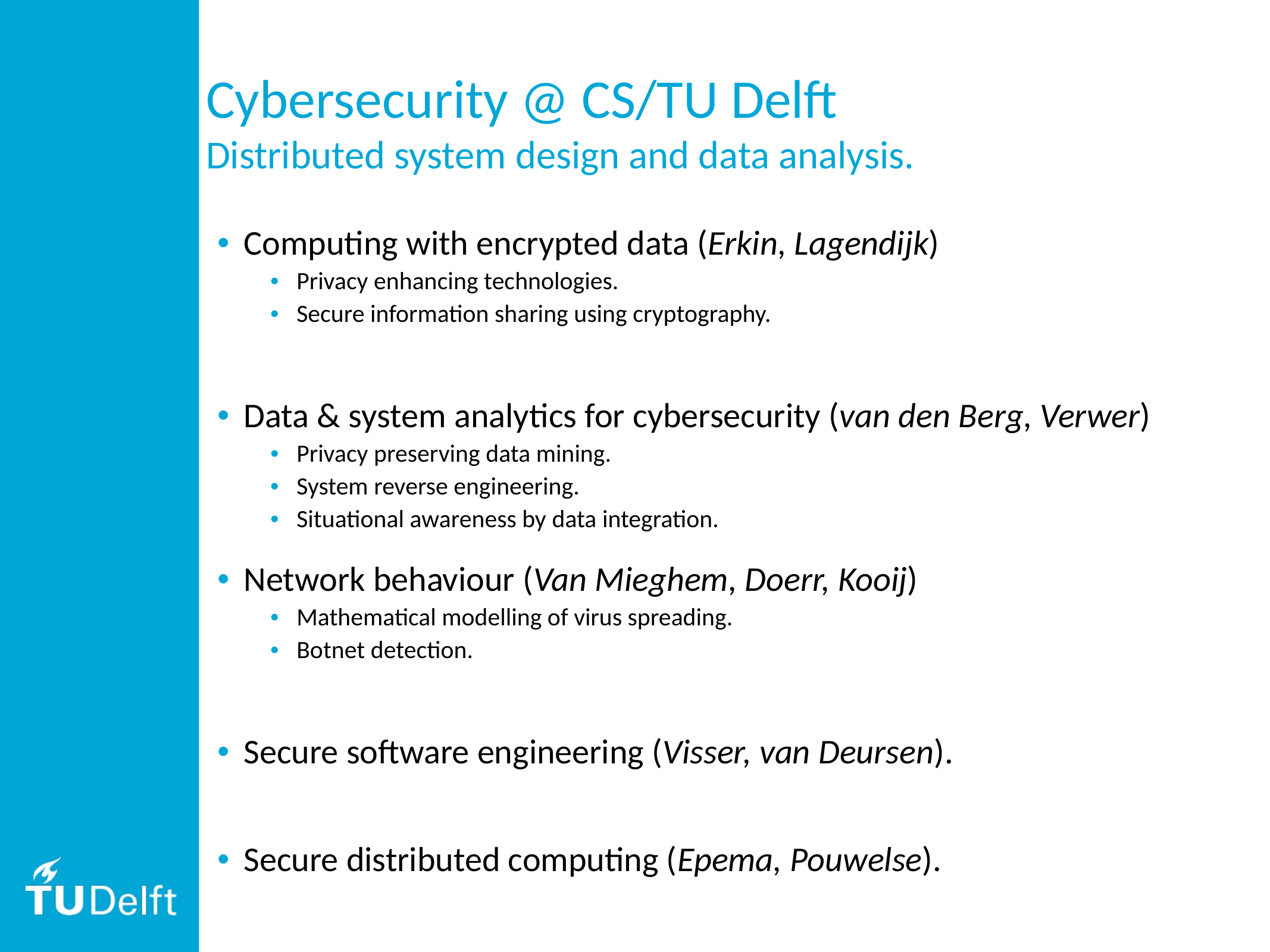

# Cybersecurity @ CS/TU Delft Distributed system design and data analysis.
Computing with encrypted data (Erkin, Lagendijk)
Privacy enhancing technologies.
Secure information sharing using cryptography.

Data & system analytics for cybersecurity (van den Berg, Verwer)
Privacy preserving data mining.
System reverse engineering.
Situational awareness by data integration.
Network behaviour (Van Mieghem, Doerr, Kooij)
Mathematical modelling of virus spreading.
Botnet detection.

Secure software engineering (Visser, van Deursen).

Secure distributed computing (Epema, Pouwelse).

Quantum cryptography (Wehner).